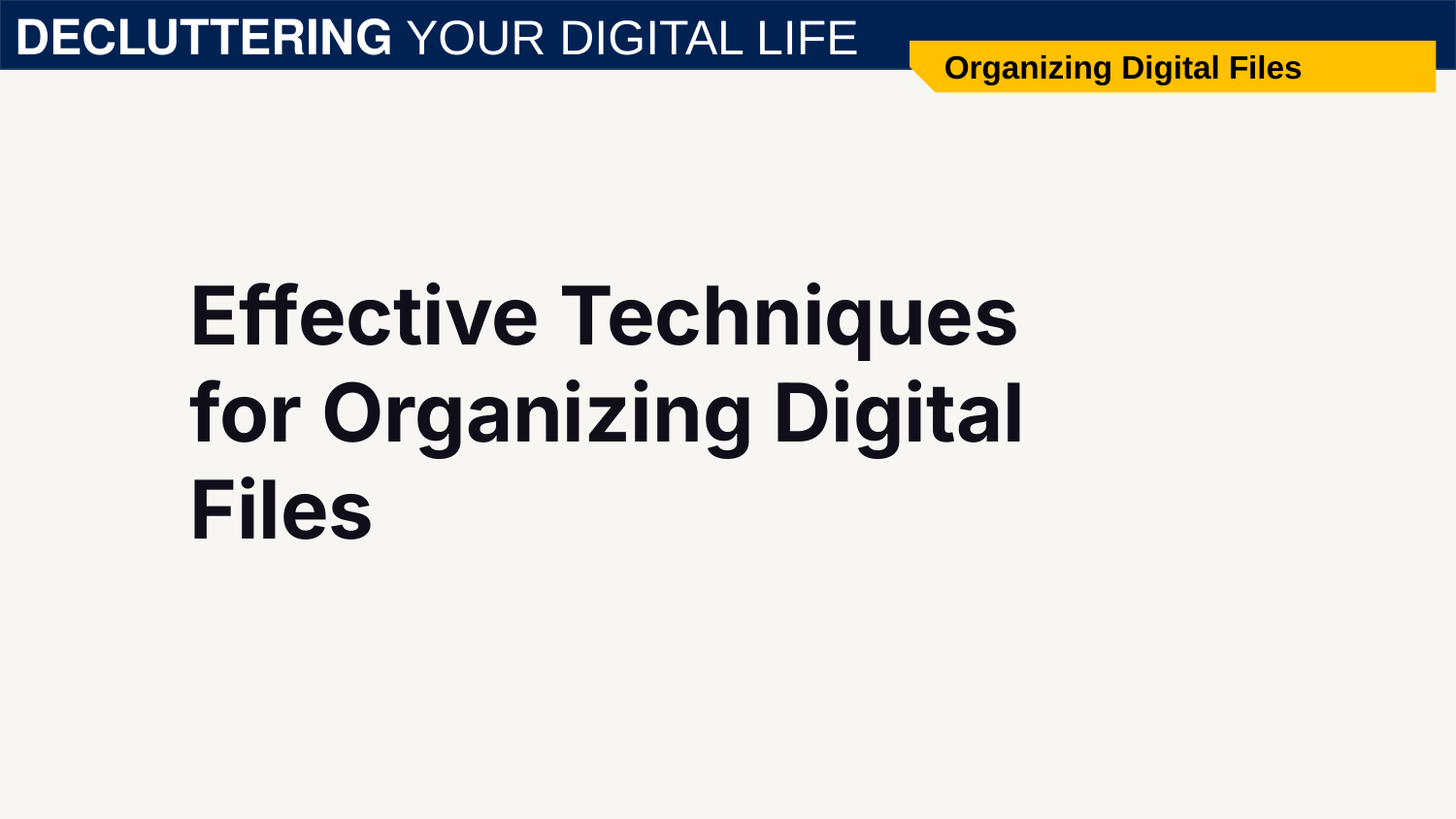

DECLUTTERING YOUR DIGITAL LIFE
Organizing Digital Files

# Effective Techniques for Organizing Digital Files